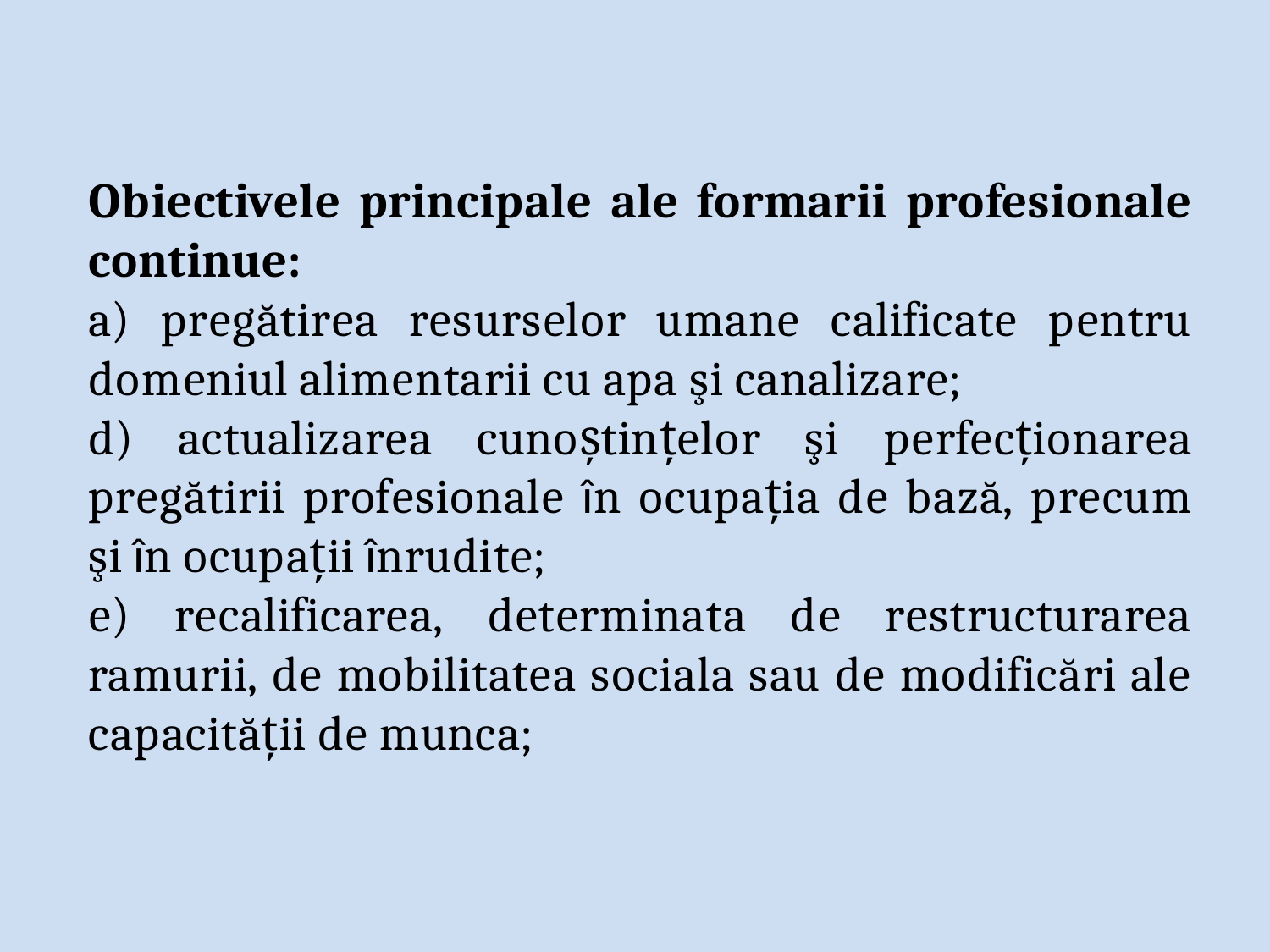

Obiectivele principale ale formarii profesionale continue:
a) pregătirea resurselor umane calificate pentru domeniul alimentarii cu apa şi canalizare;
d) actualizarea cunoștințelor şi perfecționarea pregătirii profesionale în ocupația de bază, precum şi în ocupații înrudite;
e) recalificarea, determinata de restructurarea ramurii, de mobilitatea sociala sau de modificări ale capacității de munca;